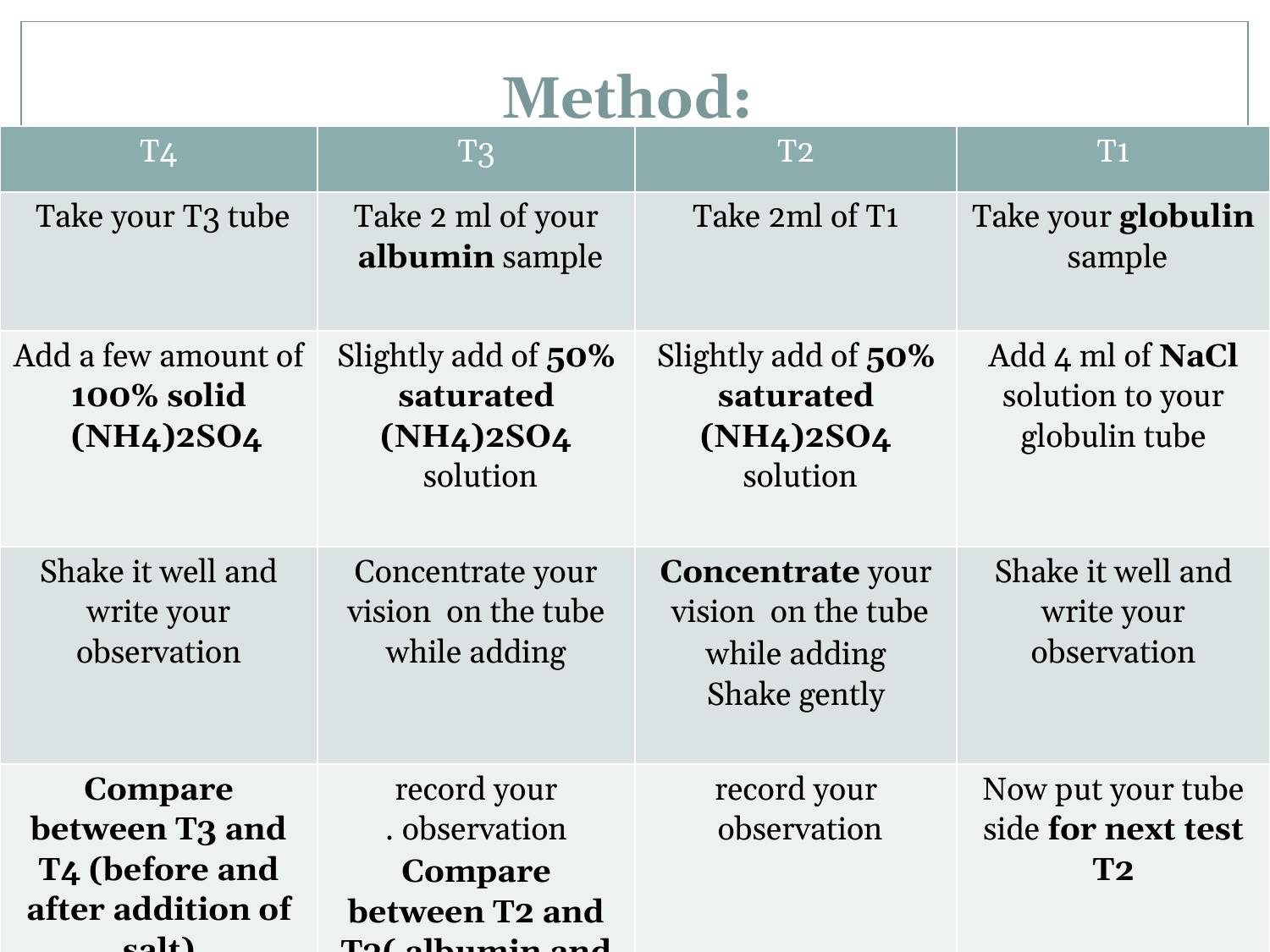

# Method:
| T4 | T3 | T2 | T1 |
| --- | --- | --- | --- |
| Take your T3 tube | Take 2 ml of your albumin sample | Take 2ml of T1 | Take your globulin sample |
| Add a few amount of 100% solid (NH4)2SO4 | Slightly add of 50% saturated (NH4)2SO4 solution | Slightly add of 50% saturated (NH4)2SO4 solution | Add 4 ml of NaCl solution to your globulin tube |
| Shake it well and write your observation | Concentrate your vision on the tube while adding | Concentrate your vision on the tube while adding Shake gently | Shake it well and write your observation |
| Compare between T3 and T4 (before and after addition of salt) | record your observation . Compare between T2 and T3( albumin and globulin) | record your observation | Now put your tube side for next test T2 |